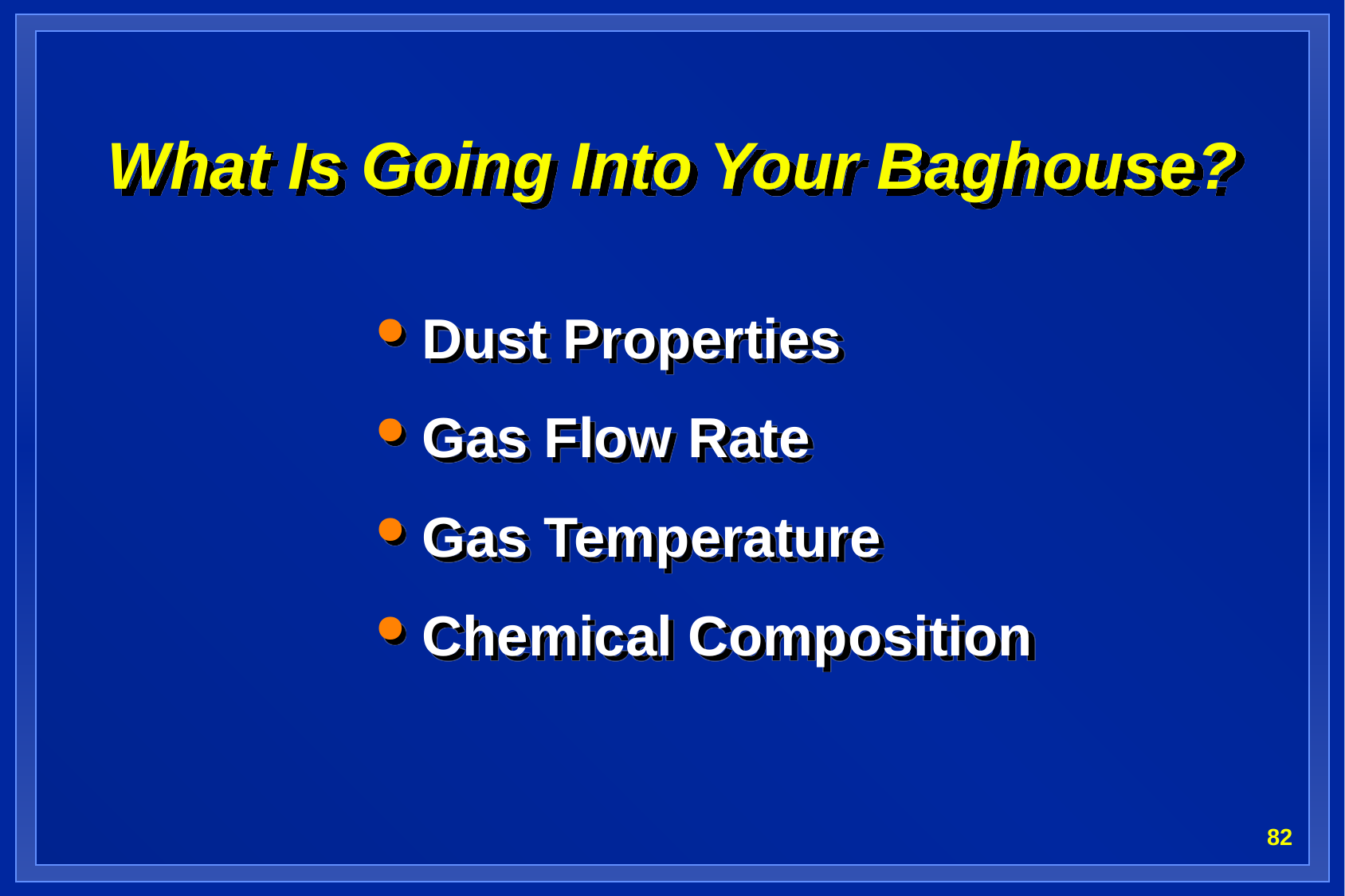

# What Is Going Into Your Baghouse?
Dust Properties
Gas Flow Rate
Gas Temperature
Chemical Composition

82